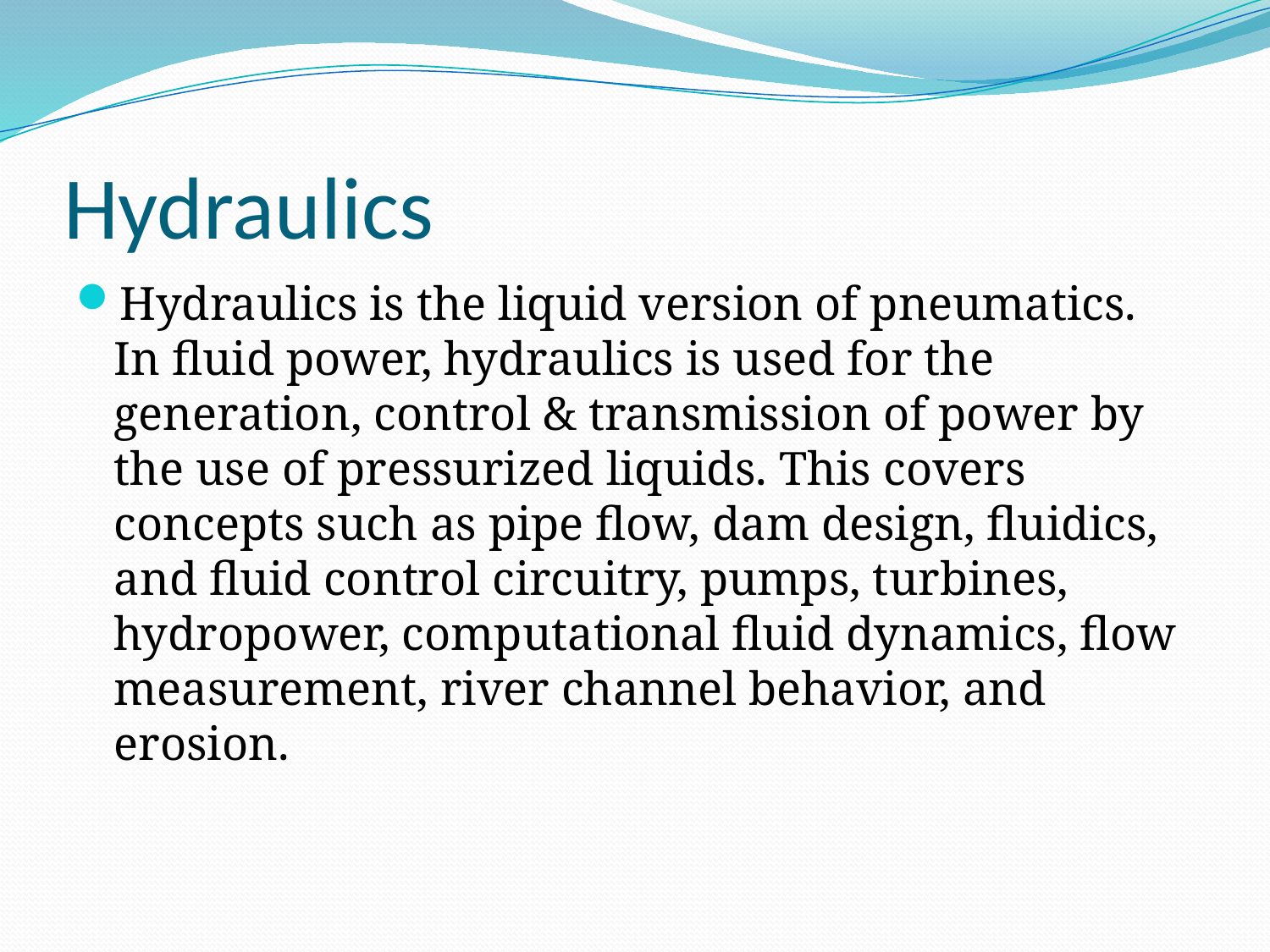

# Hydraulics
Hydraulics is the liquid version of pneumatics. In fluid power, hydraulics is used for the generation, control & transmission of power by the use of pressurized liquids. This covers concepts such as pipe flow, dam design, fluidics, and fluid control circuitry, pumps, turbines, hydropower, computational fluid dynamics, flow measurement, river channel behavior, and erosion.